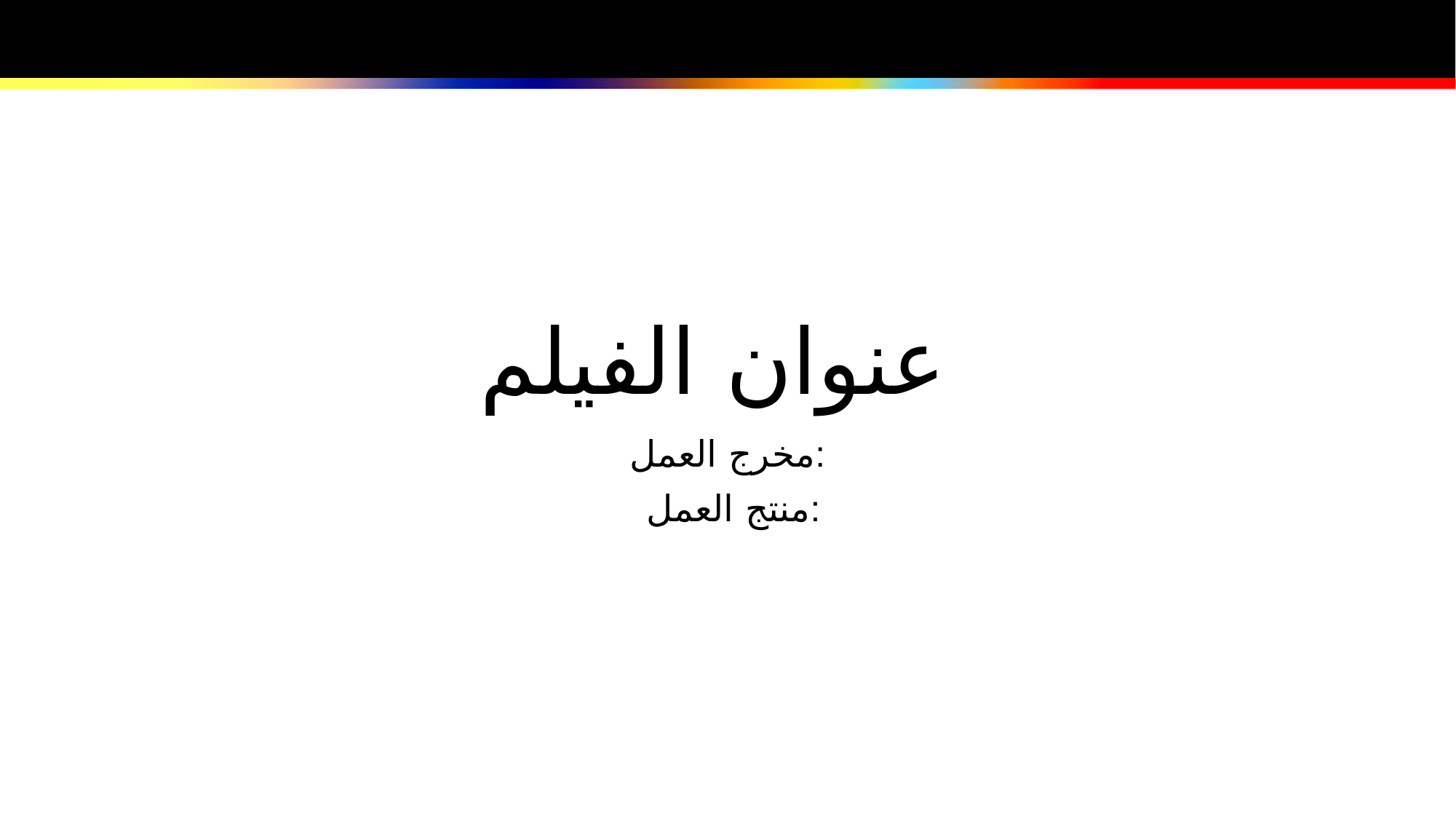

# عنوان الفيلم
مخرج العمل:
 منتج العمل: